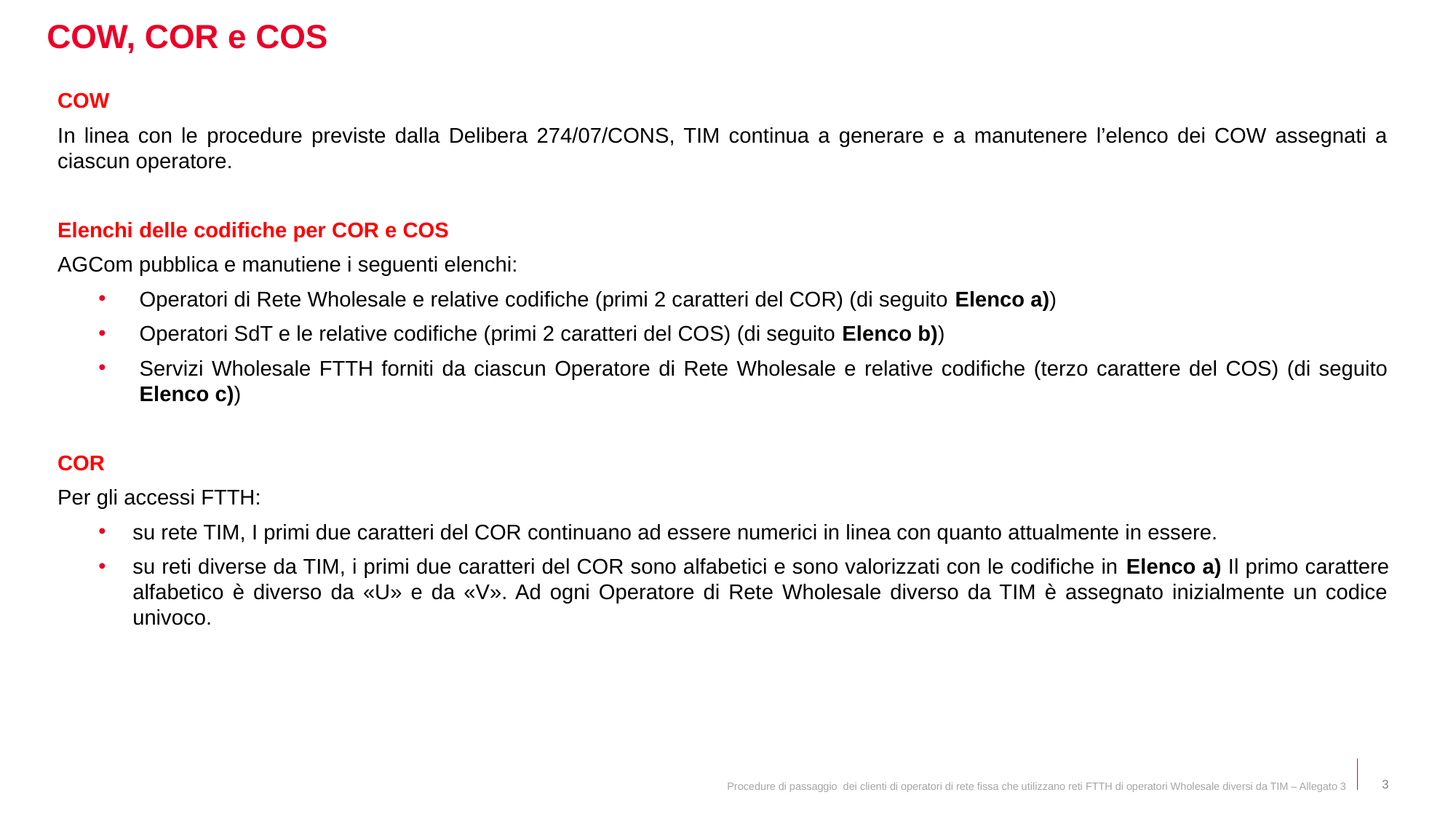

COW, COR e COS
COW
In linea con le procedure previste dalla Delibera 274/07/CONS, TIM continua a generare e a manutenere l’elenco dei COW assegnati a ciascun operatore.

Elenchi delle codifiche per COR e COS
AGCom pubblica e manutiene i seguenti elenchi:
Operatori di Rete Wholesale e relative codifiche (primi 2 caratteri del COR) (di seguito Elenco a))
Operatori SdT e le relative codifiche (primi 2 caratteri del COS) (di seguito Elenco b))
Servizi Wholesale FTTH forniti da ciascun Operatore di Rete Wholesale e relative codifiche (terzo carattere del COS) (di seguito Elenco c))

COR
Per gli accessi FTTH:
su rete TIM, I primi due caratteri del COR continuano ad essere numerici in linea con quanto attualmente in essere.
su reti diverse da TIM, i primi due caratteri del COR sono alfabetici e sono valorizzati con le codifiche in Elenco a) Il primo carattere alfabetico è diverso da «U» e da «V». Ad ogni Operatore di Rete Wholesale diverso da TIM è assegnato inizialmente un codice univoco.